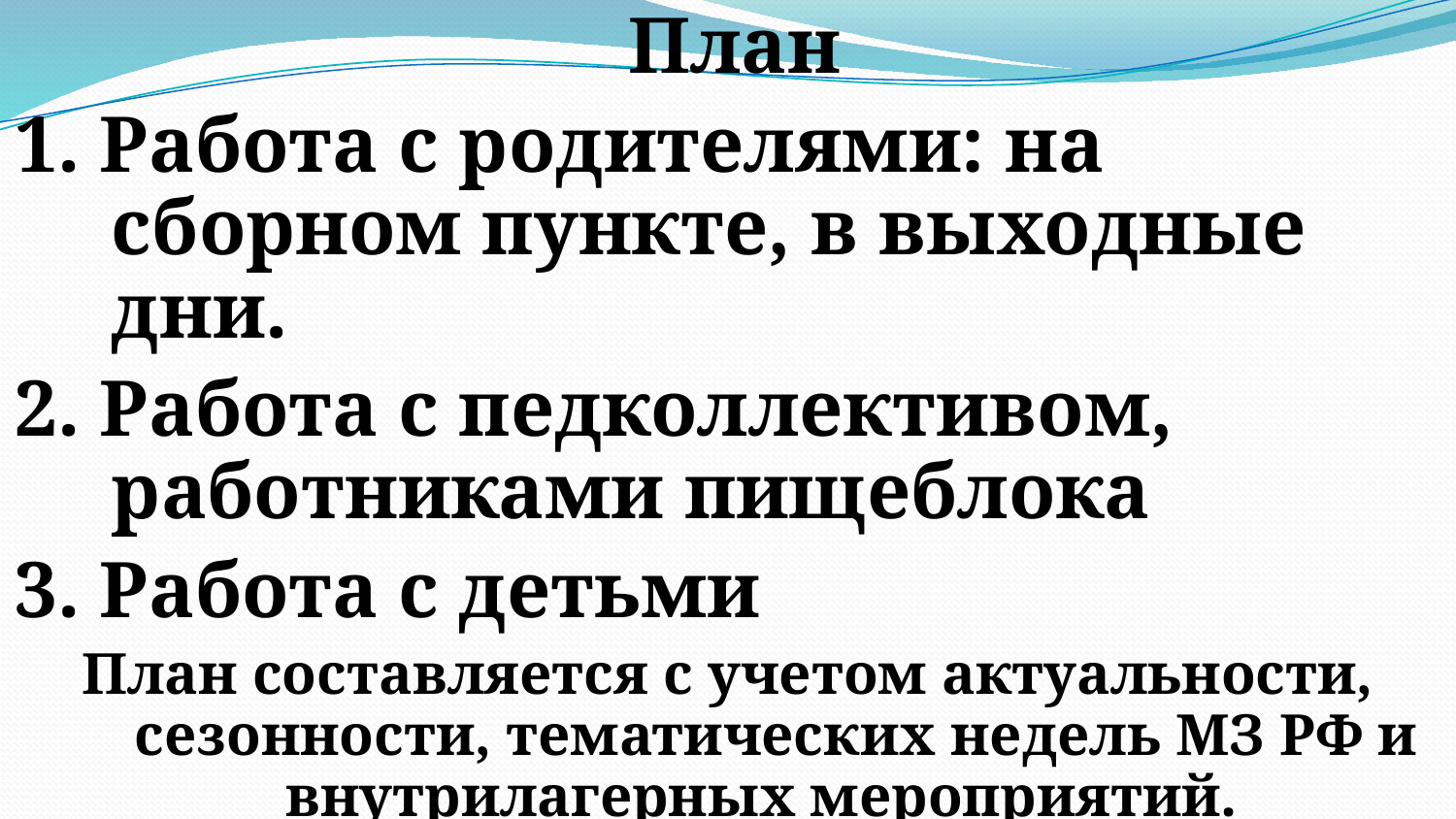

План
1. Работа с родителями: на сборном пункте, в выходные дни.
2. Работа с педколлективом, работниками пищеблока
3. Работа с детьми
План составляется с учетом актуальности, сезонности, тематических недель МЗ РФ и внутрилагерных мероприятий.
#